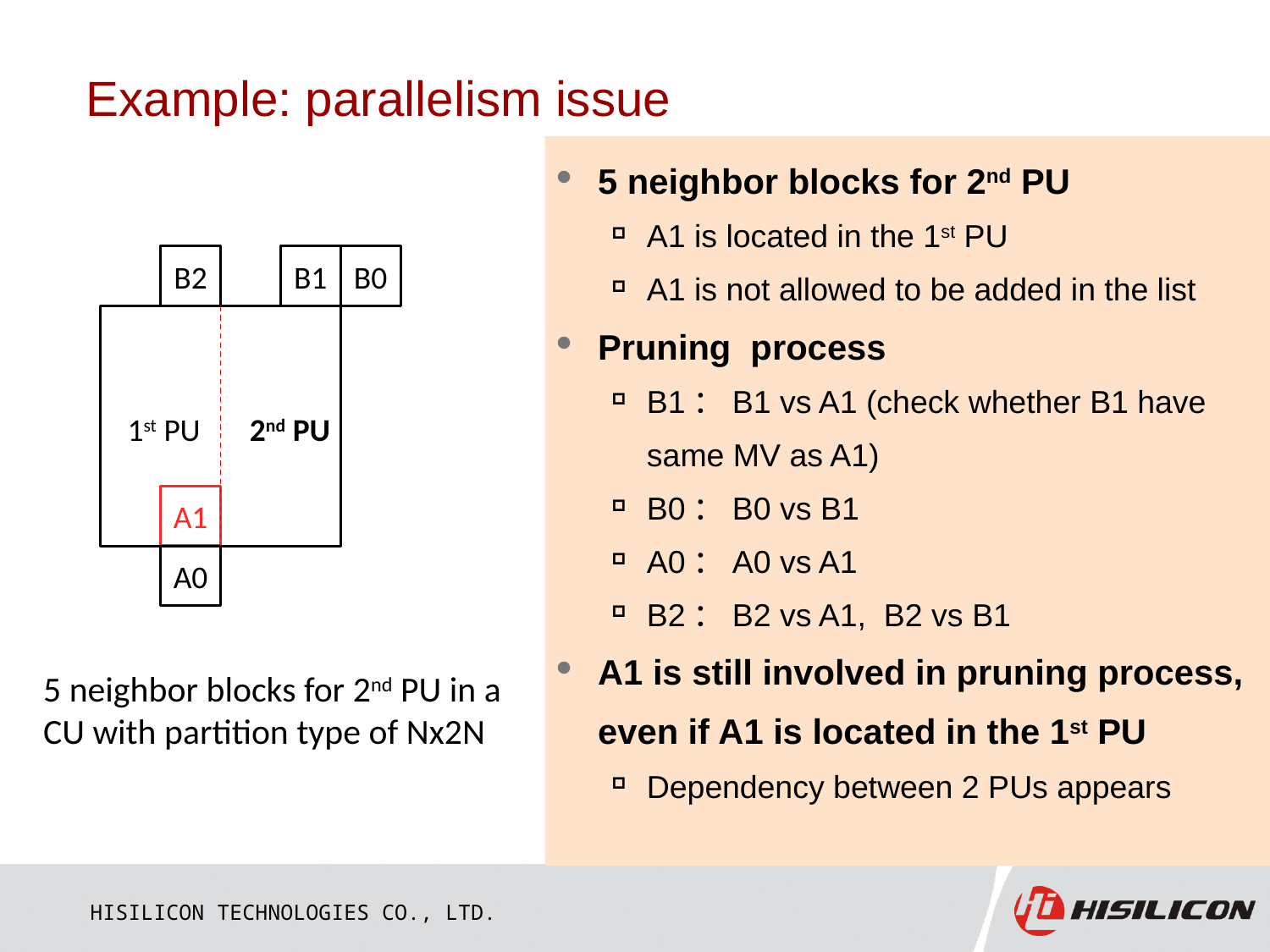

# Example: parallelism issue
5 neighbor blocks for 2nd PU
A1 is located in the 1st PU
A1 is not allowed to be added in the list
Pruning  process
B1：B1 vs A1 (check whether B1 have same MV as A1)
B0：B0 vs B1
A0：A0 vs A1
B2：B2 vs A1,  B2 vs B1
A1 is still involved in pruning process, even if A1 is located in the 1st PU
Dependency between 2 PUs appears

B2
B1
B0

1st PU
2nd PU
A1
A0
5 neighbor blocks for 2nd PU in a CU with partition type of Nx2N